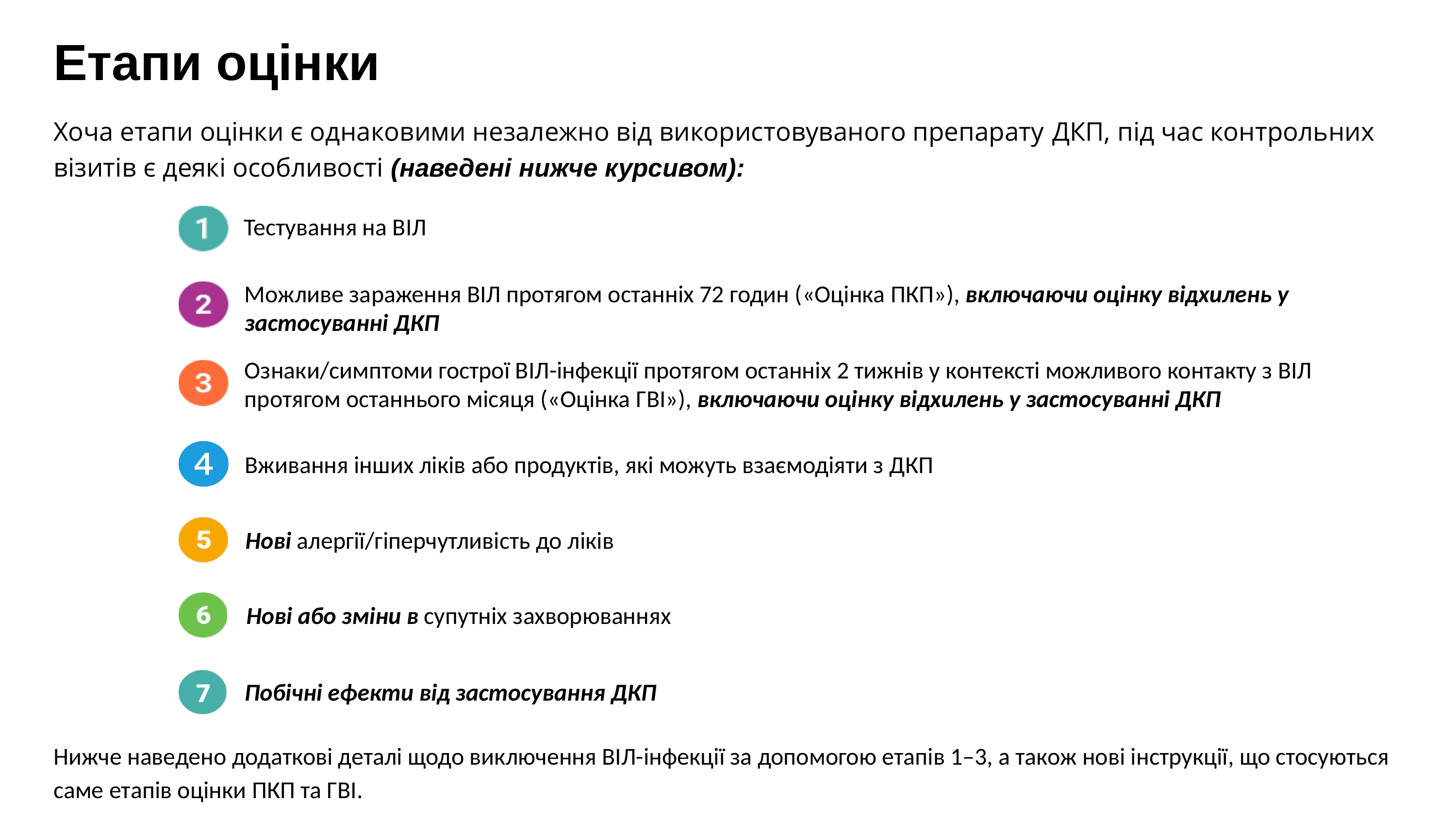

Етапи оцінки
Хоча етапи оцінки є однаковими незалежно від використовуваного препарату ДКП, під час контрольних візитів є деякі особливості (наведені нижче курсивом):

Тестування на ВІЛ
Можливе зараження ВІЛ протягом останніх 72 годин («Оцінка ПКП»), включаючи оцінку відхилень у застосуванні ДКП

Ознаки/симптоми гострої ВІЛ-інфекції протягом останніх 2 тижнів у контексті можливого контакту з ВІЛ протягом останнього місяця («Оцінка ГВІ»), включаючи оцінку відхилень у застосуванні ДКП

Вживання інших ліків або продуктів, які можуть взаємодіяти з ДКП

Нові алергії/гіперчутливість до ліків

Нові або зміни в супутніх захворюваннях

Побічні ефекти від застосування ДКП
Нижче наведено додаткові деталі щодо виключення ВІЛ-інфекції за допомогою етапів 1–3, а також нові інструкції, що стосуються саме етапів оцінки ПКП та ГВІ.